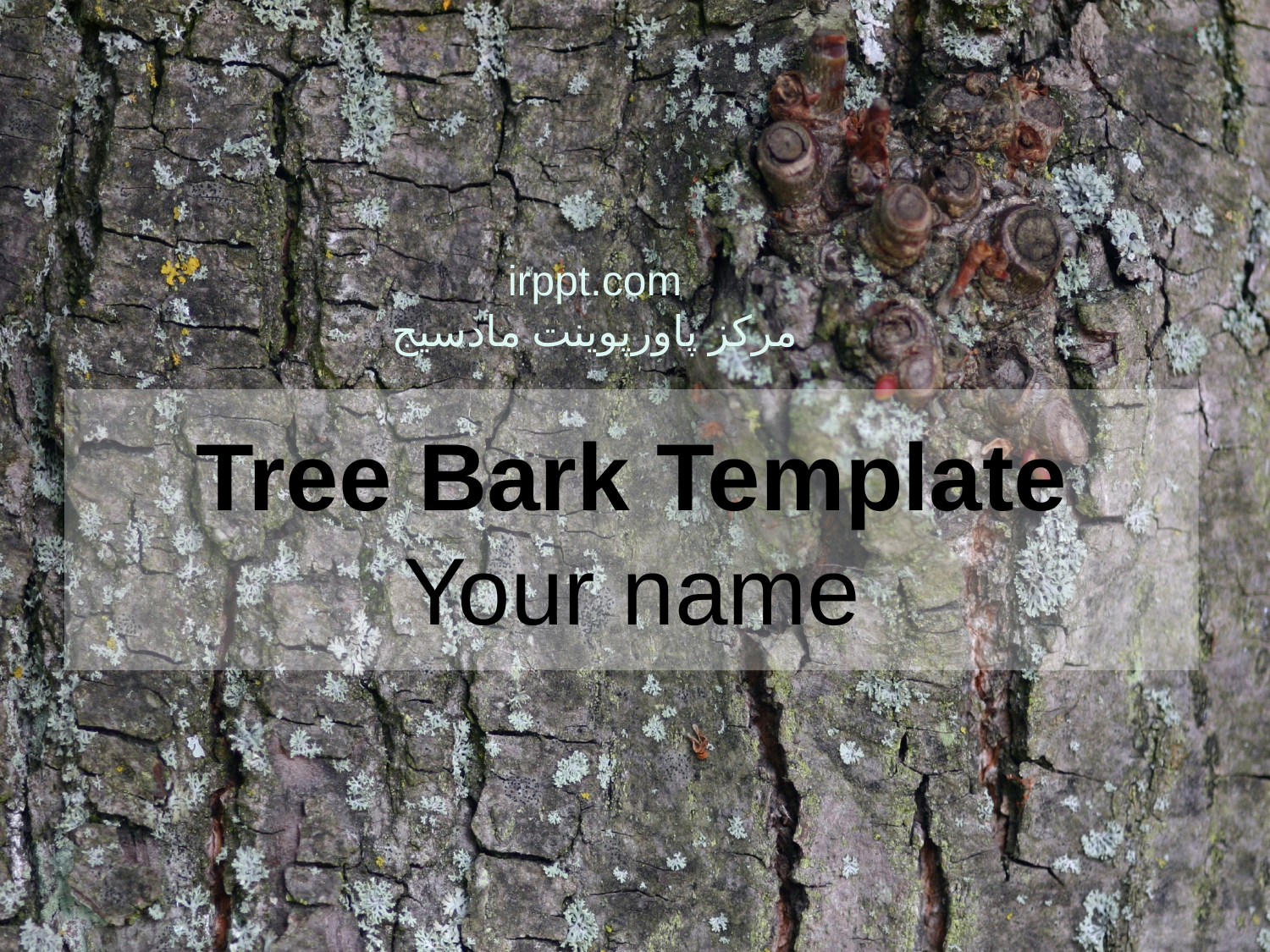

irppt.com
مرکز پاورپوینت مادسیج
# Tree Bark Template Your name